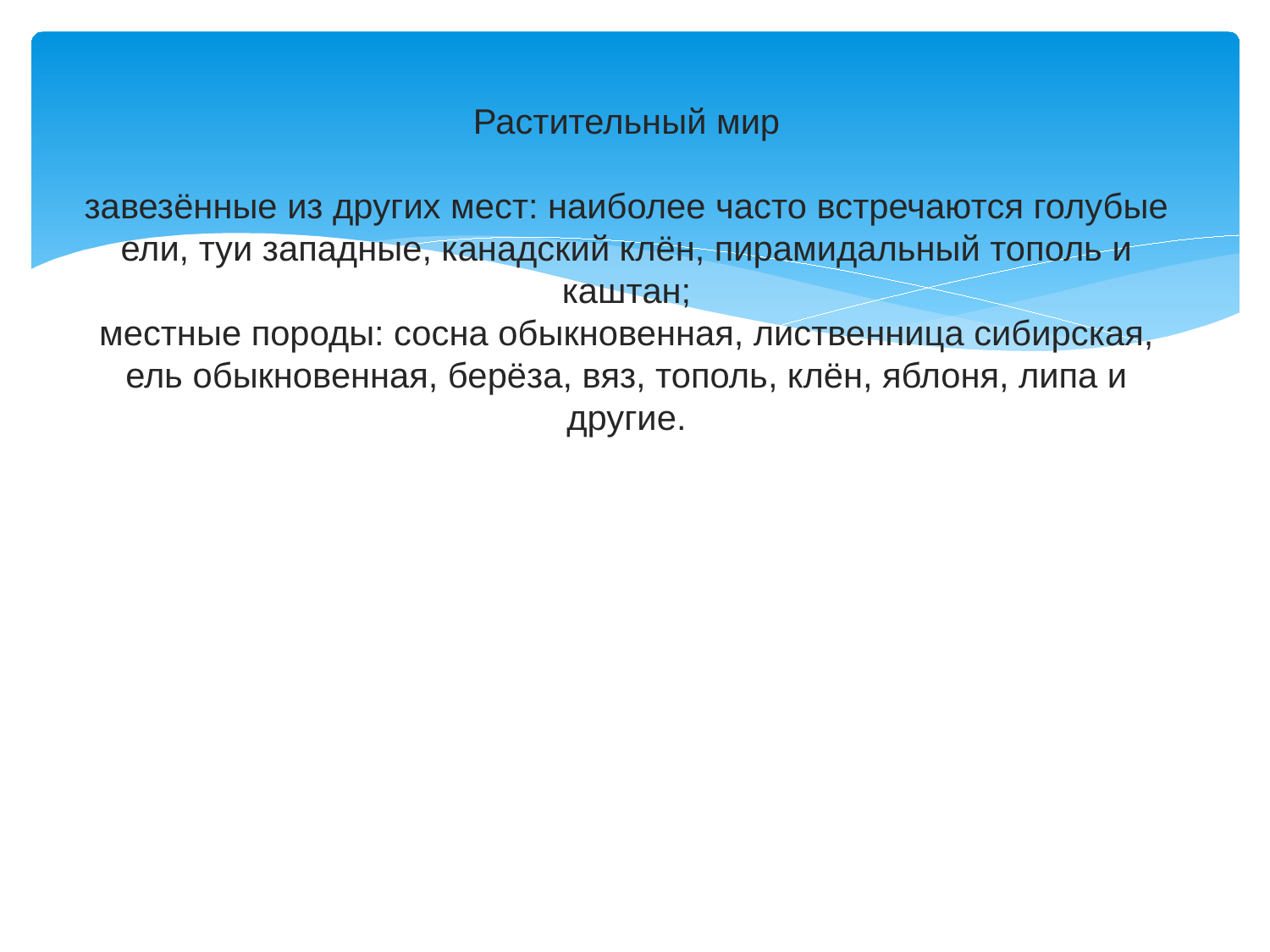

# Растительный мир завезённые из других мест: наиболее часто встречаются голубые ели, туи западные, канадский клён, пирамидальный тополь и каштан; местные породы: сосна обыкновенная, лиственница сибирская, ель обыкновенная, берёза, вяз, тополь, клён, яблоня, липа и другие.